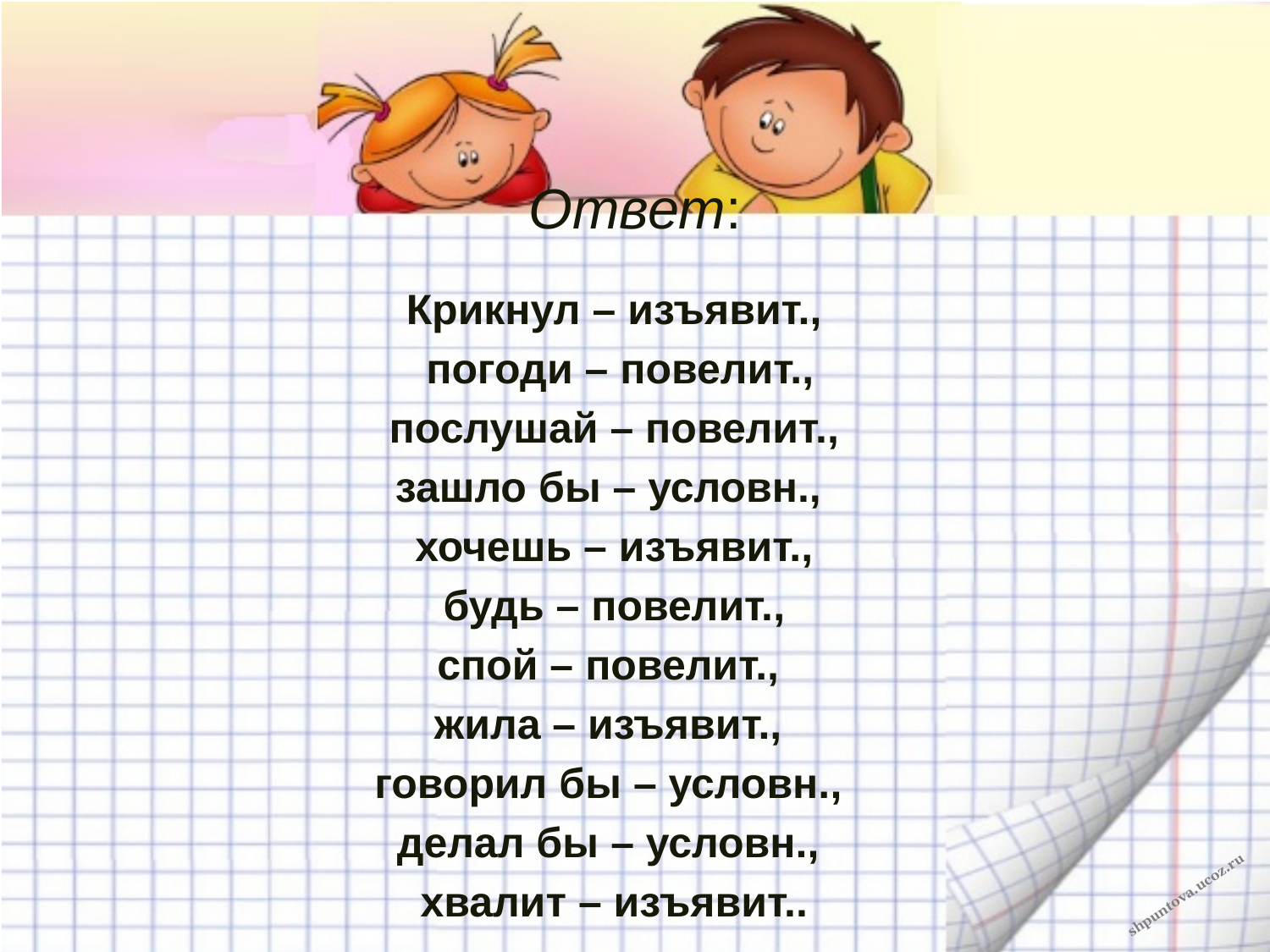

# Ответ:
Крикнул – изъявит.,
 погоди – повелит.,
 послушай – повелит.,
зашло бы – условн.,
хочешь – изъявит.,
 будь – повелит.,
спой – повелит.,
жила – изъявит.,
говорил бы – условн.,
делал бы – условн.,
хвалит – изъявит..